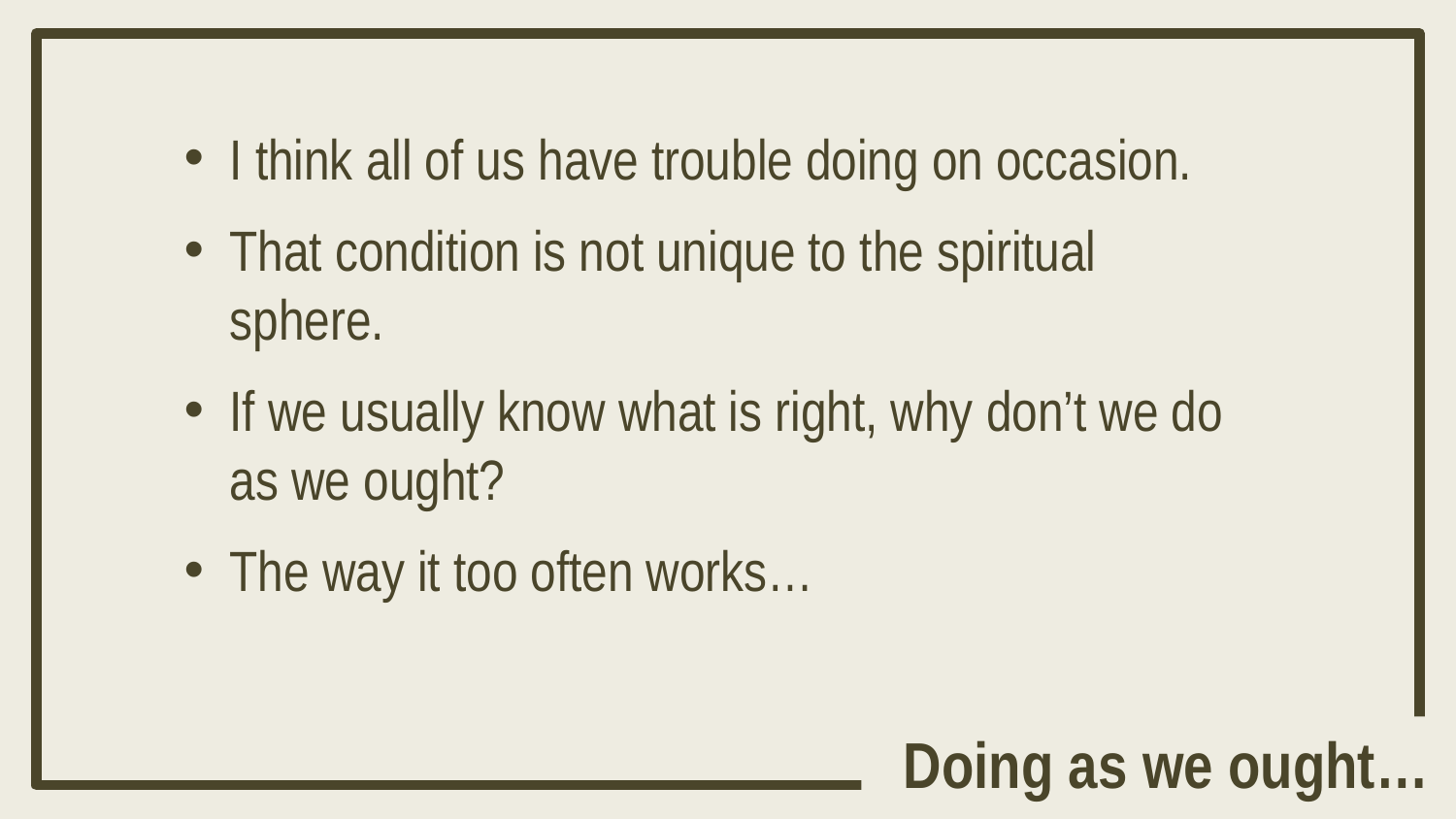

I think all of us have trouble doing on occasion.

That condition is not unique to the spiritual sphere.

If we usually know what is right, why don’t we do as we ought?

The way it too often works…
Doing as we ought…